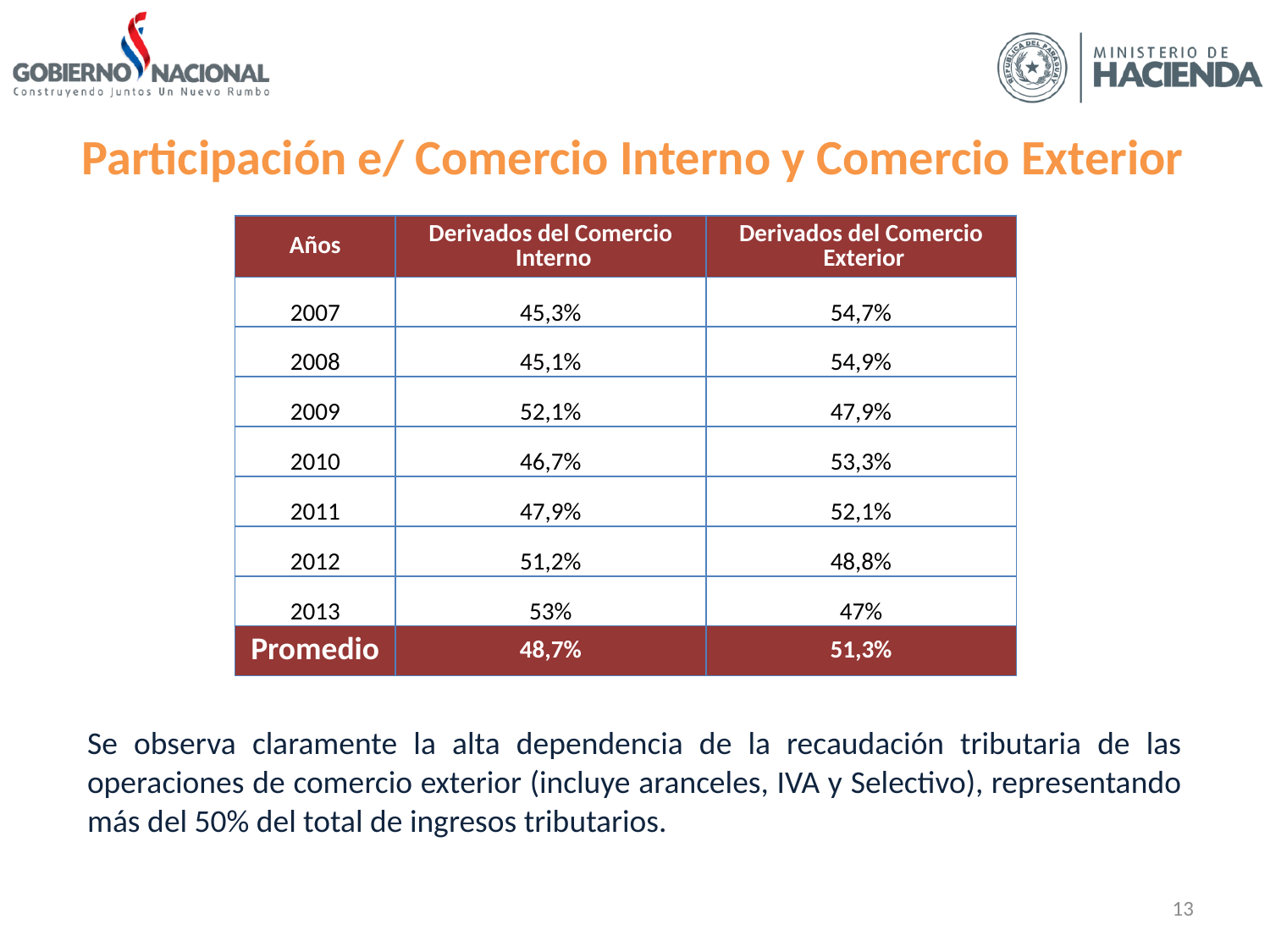

Participación e/ Comercio Interno y Comercio Exterior
| Años | Derivados del Comercio Interno | Derivados del Comercio Exterior |
| --- | --- | --- |
| 2007 | 45,3% | 54,7% |
| 2008 | 45,1% | 54,9% |
| 2009 | 52,1% | 47,9% |
| 2010 | 46,7% | 53,3% |
| 2011 | 47,9% | 52,1% |
| 2012 | 51,2% | 48,8% |
| 2013 | 53% | 47% |
| Promedio | 48,7% | 51,3% |
Se observa claramente la alta dependencia de la recaudación tributaria de las operaciones de comercio exterior (incluye aranceles, IVA y Selectivo), representando más del 50% del total de ingresos tributarios.
13